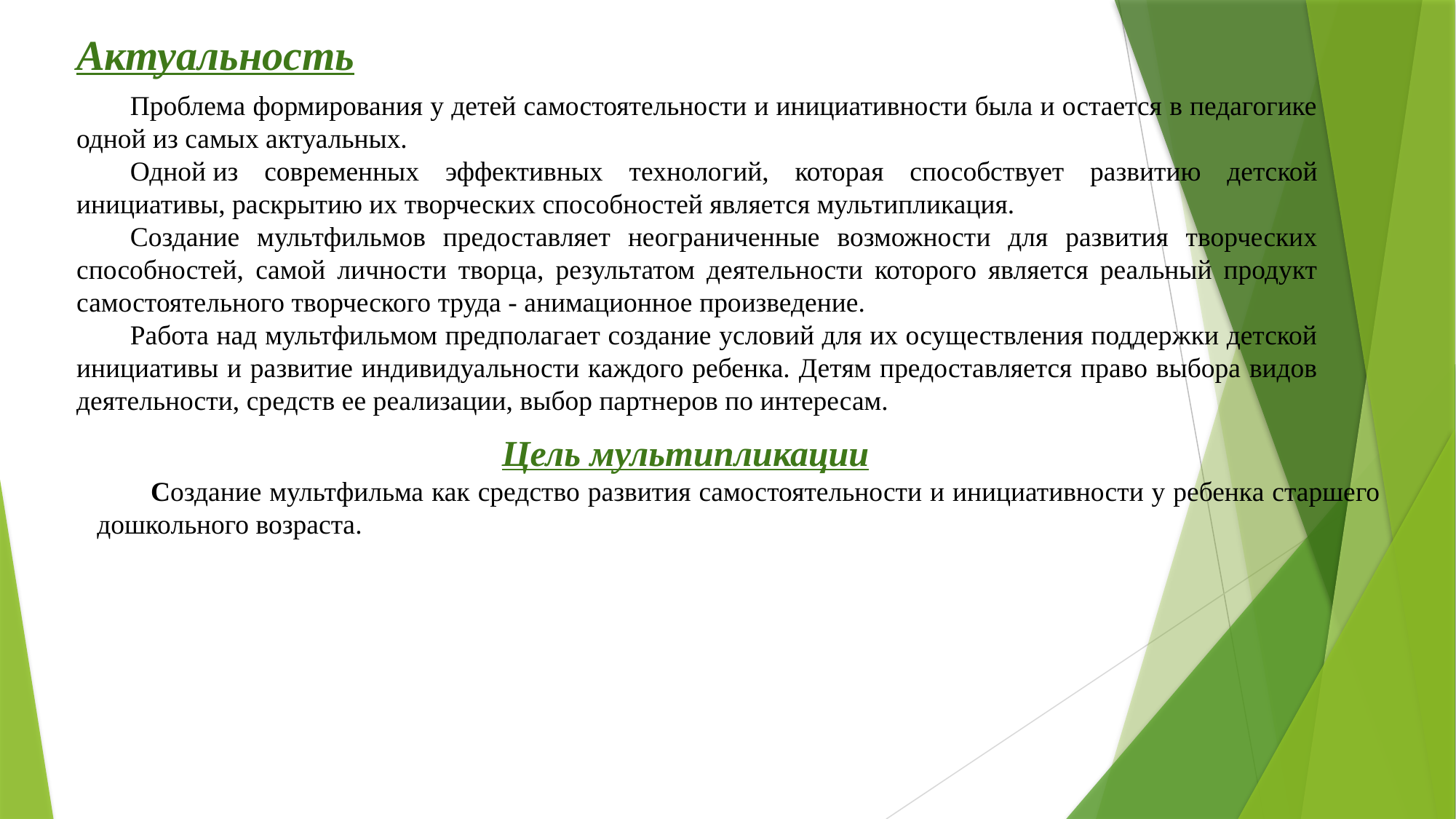

# Актуальность
Проблема формирования у детей самостоятельности и инициативности была и остается в педагогике одной из самых актуальных.
Одной из современных эффективных технологий, которая способствует развитию детской инициативы, раскрытию их творческих способностей является мультипликация.
Создание мультфильмов предоставляет неограниченные возможности для развития творческих способностей, самой личности творца, результатом деятельности которого является реальный продукт самостоятельного творческого труда - анимационное произведение.
Работа над мультфильмом предполагает создание условий для их осуществления поддержки детской инициативы и развитие индивидуальности каждого ребенка. Детям предоставляется право выбора видов деятельности, средств ее реализации, выбор партнеров по интересам.
                                                     Цель мультипликации
Создание мультфильма как средство развития самостоятельности и инициативности у ребенка старшего дошкольного возраста.